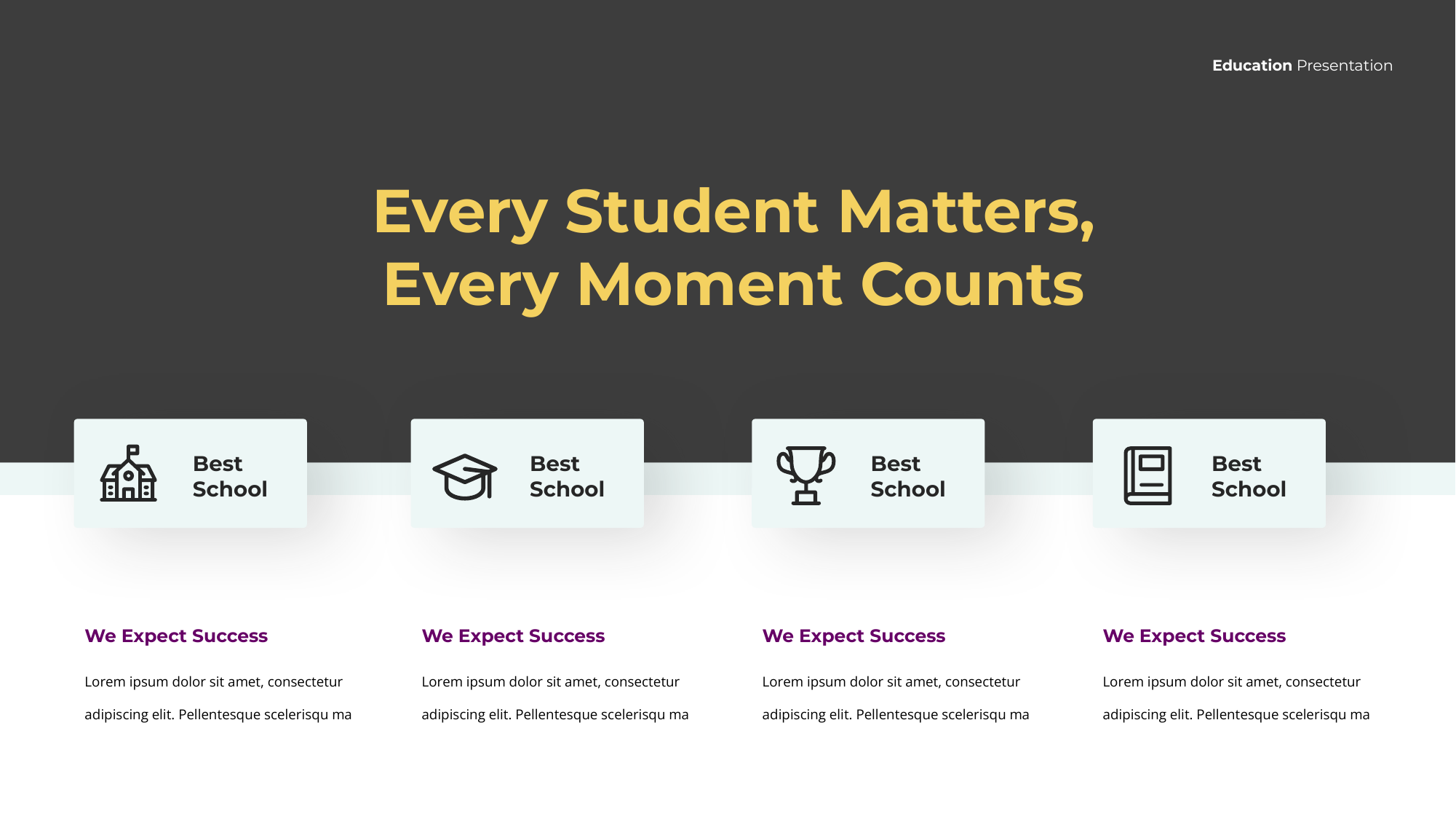

Education Presentation
Every Student Matters, Every Moment Counts

Best School
Best School
Best School
Best School

We Expect Success
We Expect Success
We Expect Success
We Expect Success
Lorem ipsum dolor sit amet, consectetur adipiscing elit. Pellentesque scelerisqu ma
Lorem ipsum dolor sit amet, consectetur adipiscing elit. Pellentesque scelerisqu ma
Lorem ipsum dolor sit amet, consectetur adipiscing elit. Pellentesque scelerisqu ma
Lorem ipsum dolor sit amet, consectetur adipiscing elit. Pellentesque scelerisqu ma